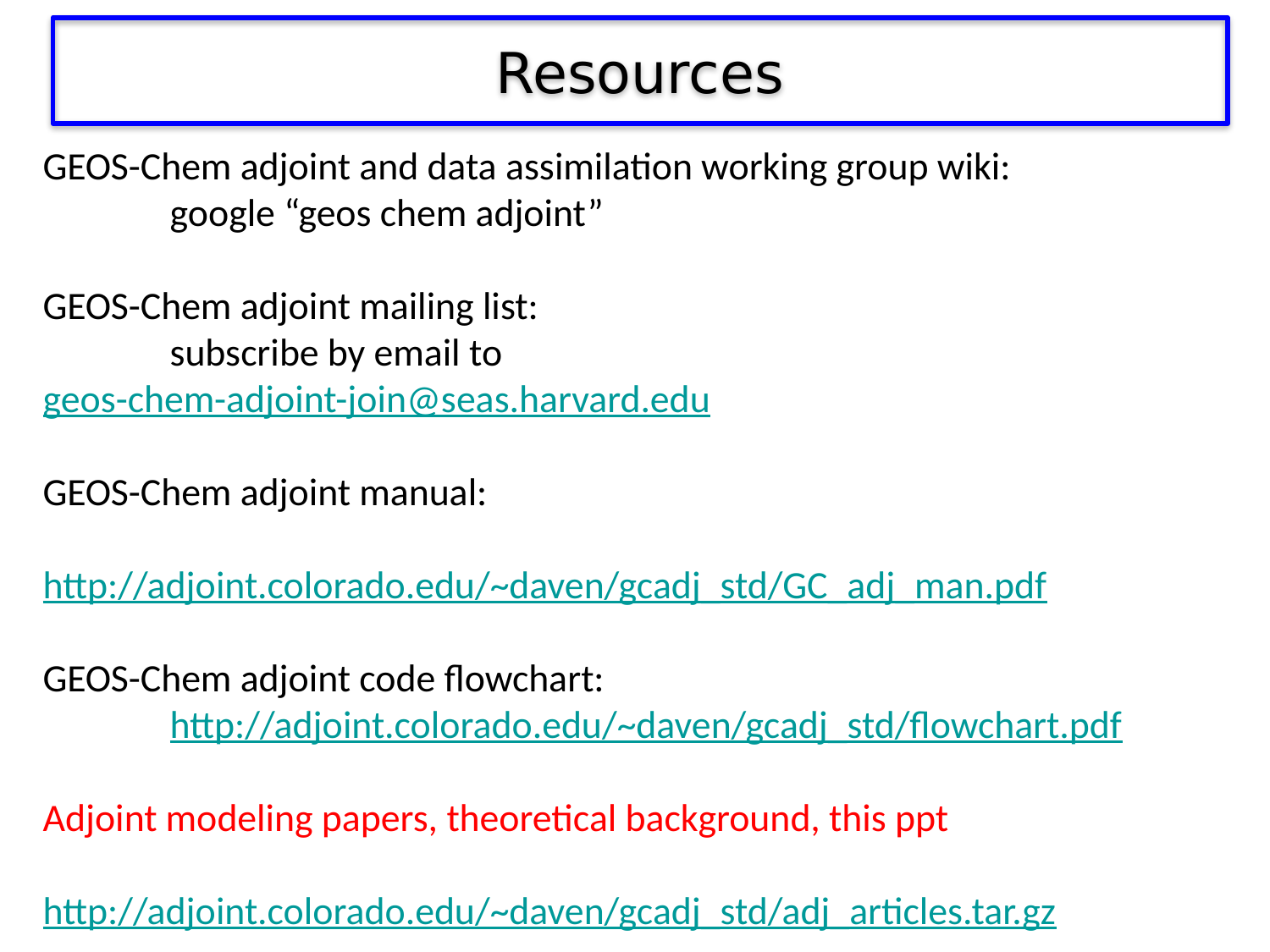

Resources
GEOS-Chem adjoint and data assimilation working group wiki:
	google “geos chem adjoint”

GEOS-Chem adjoint mailing list:
	subscribe by email to geos-chem-adjoint-join@seas.harvard.edu

GEOS-Chem adjoint manual:
	http://adjoint.colorado.edu/~daven/gcadj_std/GC_adj_man.pdf

GEOS-Chem adjoint code flowchart:
	http://adjoint.colorado.edu/~daven/gcadj_std/flowchart.pdf

Adjoint modeling papers, theoretical background, this ppt
	http://adjoint.colorado.edu/~daven/gcadj_std/adj_articles.tar.gz

Some additional tools for plotting and analysis:
	http://adjoint.colorado.edu/~daven/gcadj_std/tools.tar.gz